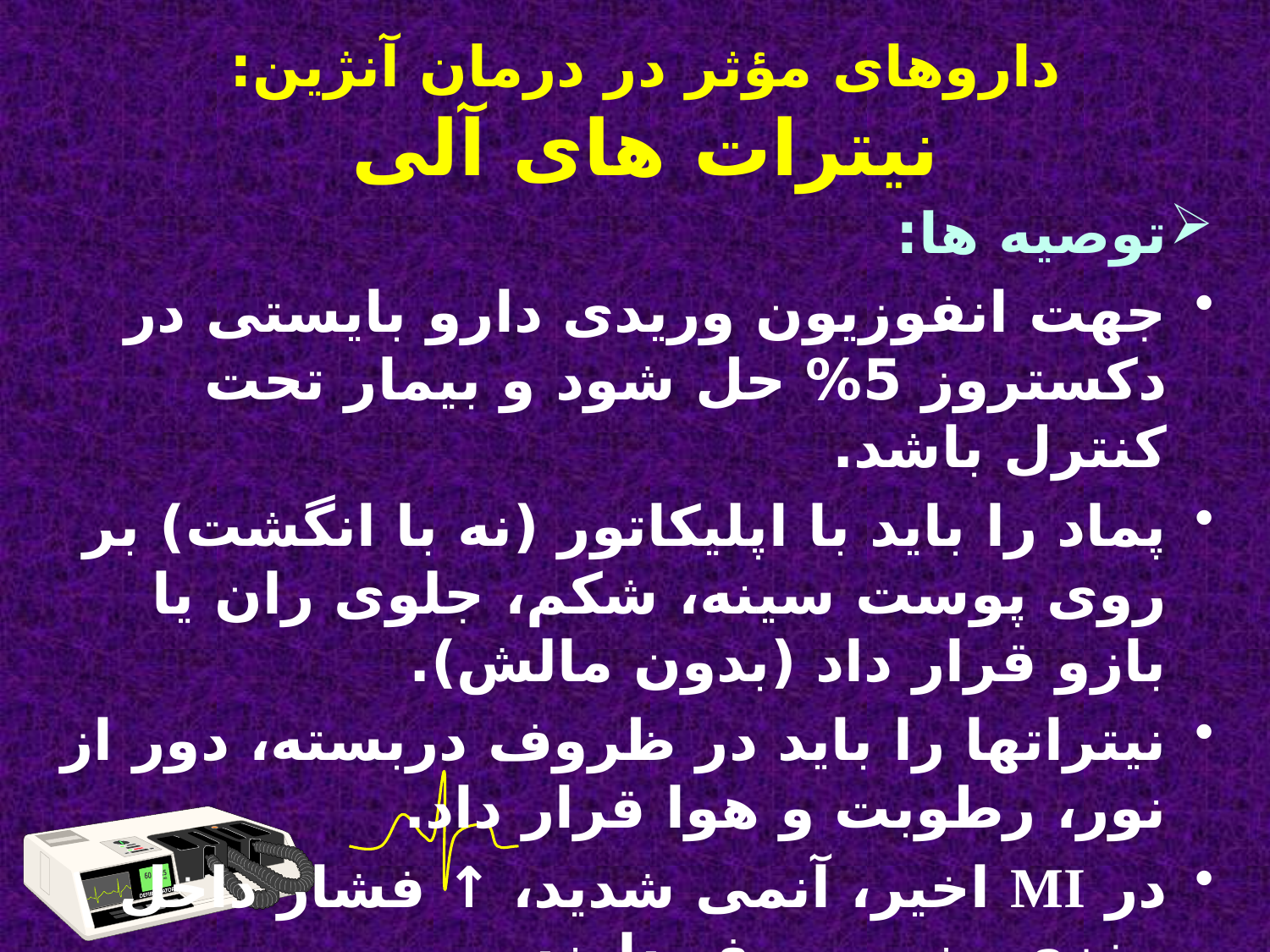

# داروهای مؤثر در درمان آنژین: نیترات های آلی
توصیه ها:
جهت انفوزیون وریدی دارو بایستی در دکستروز 5% حل شود و بیمار تحت کنترل باشد.
پماد را باید با اپلیکاتور (نه با انگشت) بر روی پوست سینه، شکم، جلوی ران یا بازو قرار داد (بدون مالش).
نیتراتها را باید در ظروف دربسته، دور از نور، رطوبت و هوا قرار داد.
در MI اخیر، آنمی شدید، ↑ فشار داخل مغزی منع مصرف دارند.